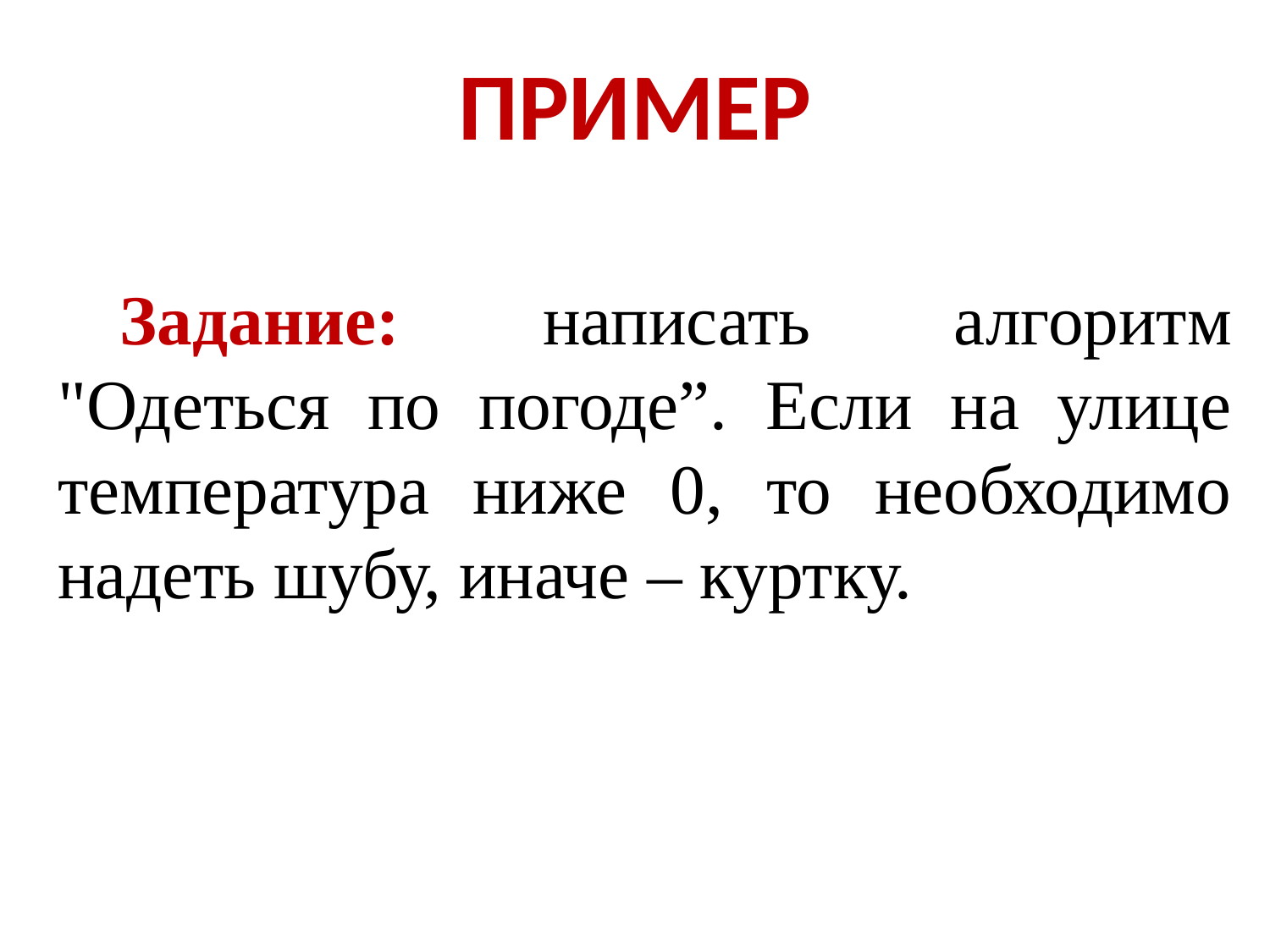

# Пример
Задание: написать алгоритм "Одеться по погоде”. Если на улице температура ниже 0, то необходимо надеть шубу, иначе – куртку.